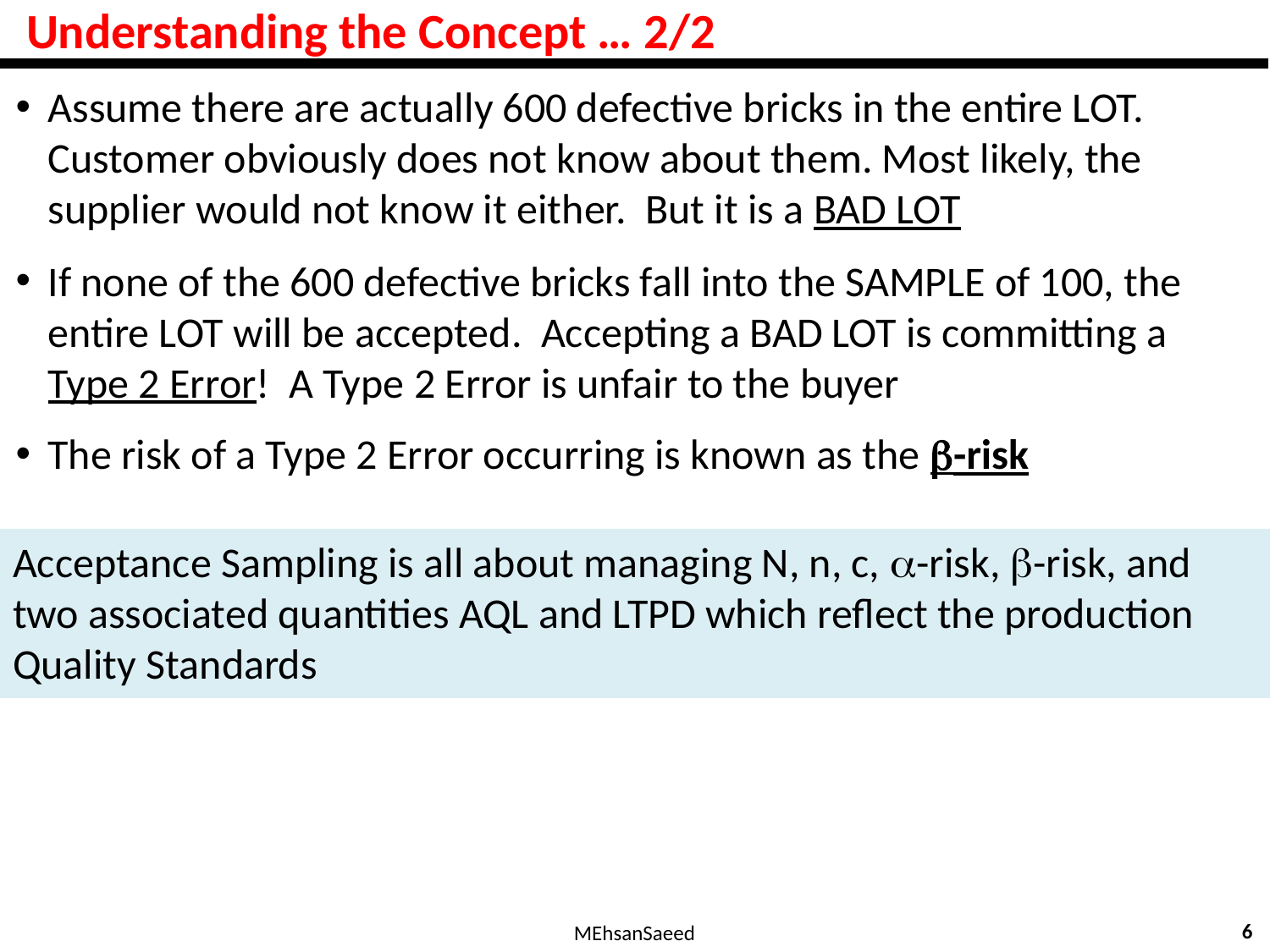

# Understanding the Concept … 2/2
Assume there are actually 600 defective bricks in the entire LOT. Customer obviously does not know about them. Most likely, the supplier would not know it either.  But it is a BAD LOT
If none of the 600 defective bricks fall into the SAMPLE of 100, the entire LOT will be accepted.  Accepting a BAD LOT is committing a Type 2 Error!  A Type 2 Error is unfair to the buyer
The risk of a Type 2 Error occurring is known as the β-risk
Acceptance Sampling is all about managing N, n, c, α-risk, β-risk, and two associated quantities AQL and LTPD which reflect the production Quality Standards
6
MEhsanSaeed